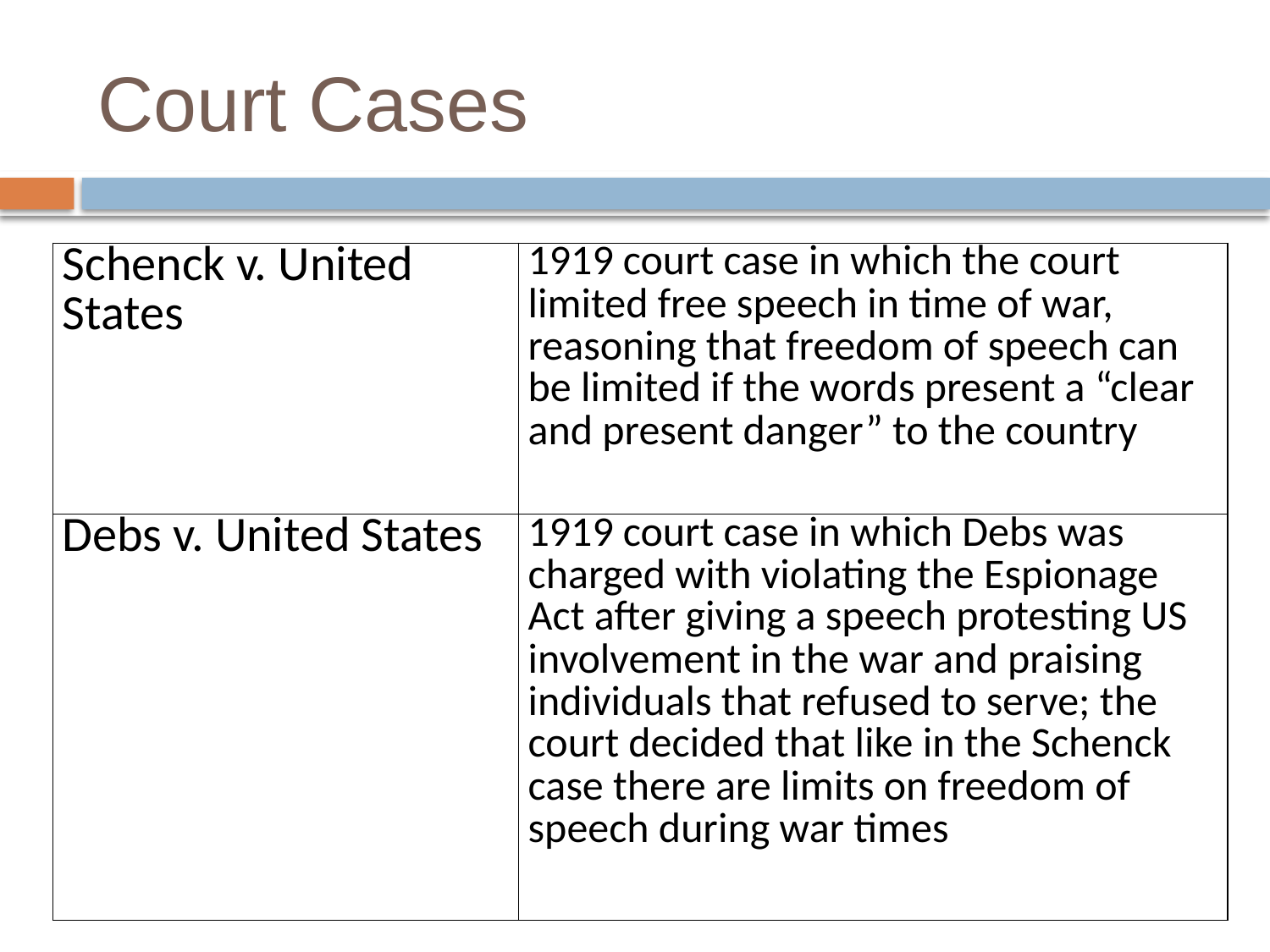

# Court Cases
| Schenck v. United States | 1919 court case in which the court limited free speech in time of war, reasoning that freedom of speech can be limited if the words present a “clear and present danger” to the country |
| --- | --- |
| Debs v. United States | 1919 court case in which Debs was charged with violating the Espionage Act after giving a speech protesting US involvement in the war and praising individuals that refused to serve; the court decided that like in the Schenck case there are limits on freedom of speech during war times |